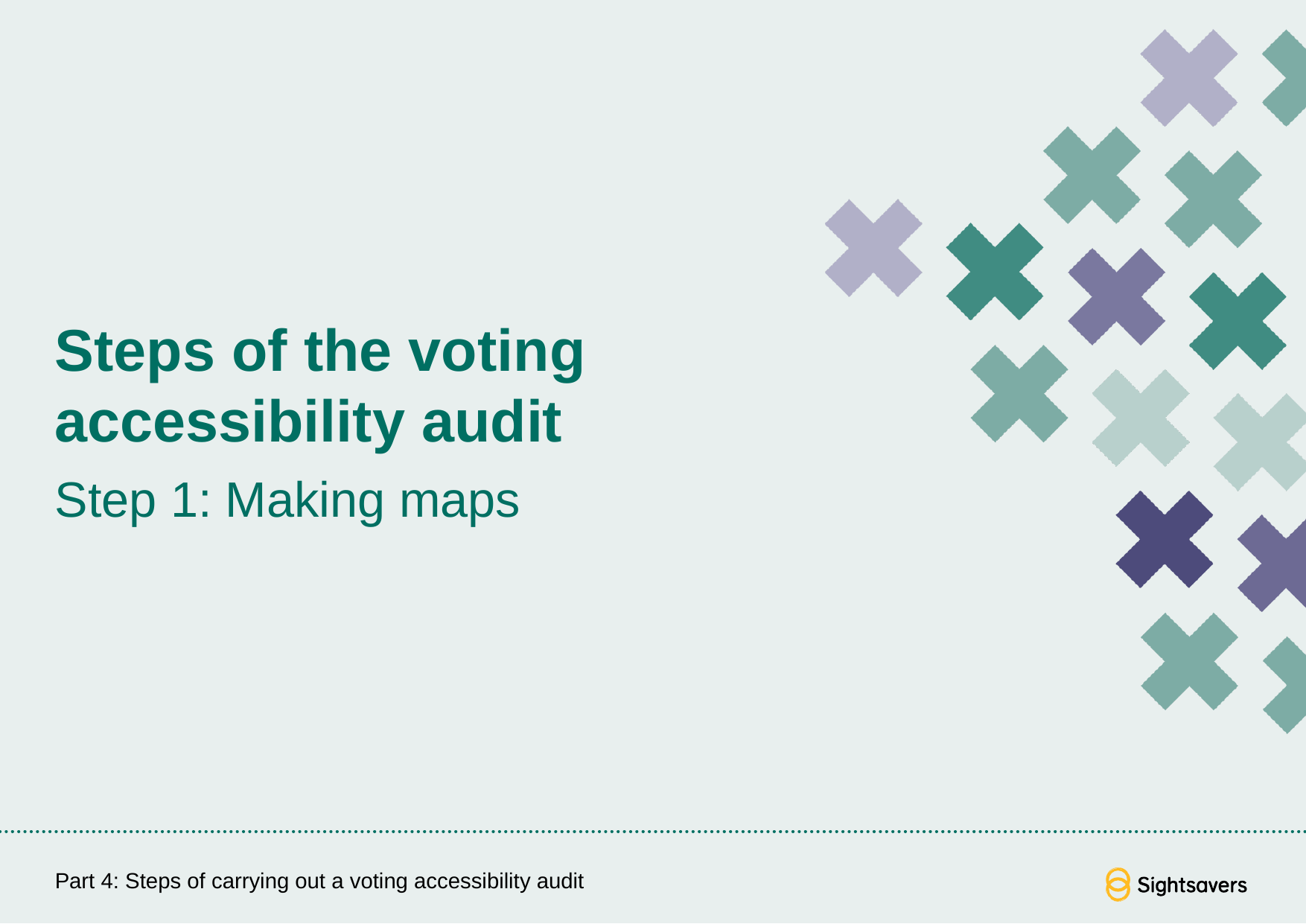

# Steps of the voting accessibility audit
Step 1: Making maps
Part 4: Steps of carrying out a voting accessibility audit